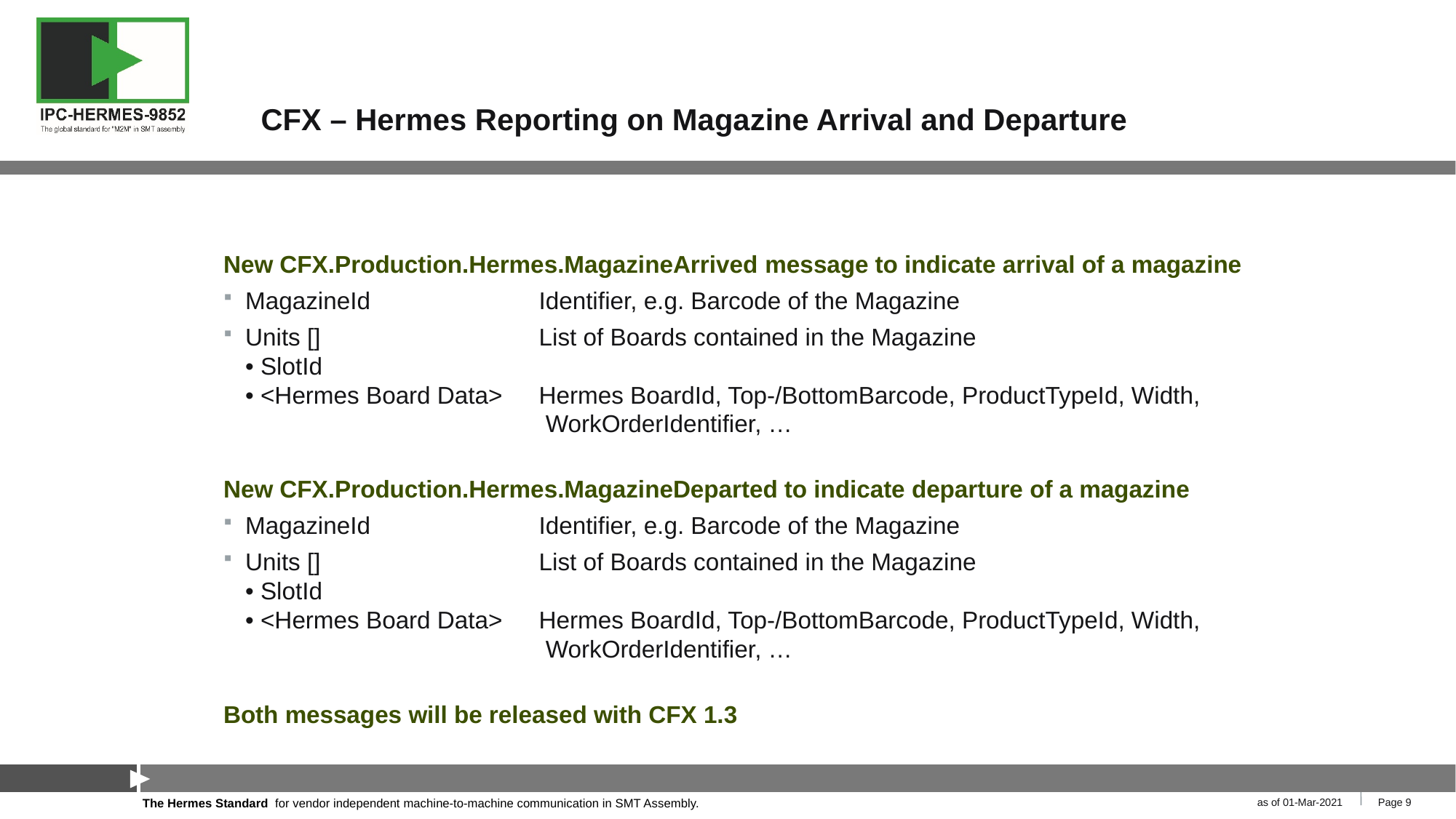

# CFX – Hermes Reporting on Magazine Arrival and Departure
New CFX.Production.Hermes.MagazineArrived message to indicate arrival of a magazine
MagazineId	Identifier, e.g. Barcode of the Magazine
Units []	List of Boards contained in the Magazine
• SlotId
• <Hermes Board Data>	Hermes BoardId, Top-/BottomBarcode, ProductTypeId, Width,
	 WorkOrderIdentifier, …
New CFX.Production.Hermes.MagazineDeparted to indicate departure of a magazine
MagazineId	Identifier, e.g. Barcode of the Magazine
Units []	List of Boards contained in the Magazine
• SlotId
• <Hermes Board Data>	Hermes BoardId, Top-/BottomBarcode, ProductTypeId, Width,
	 WorkOrderIdentifier, …
Both messages will be released with CFX 1.3
as of 01-Mar-2021
Page 9